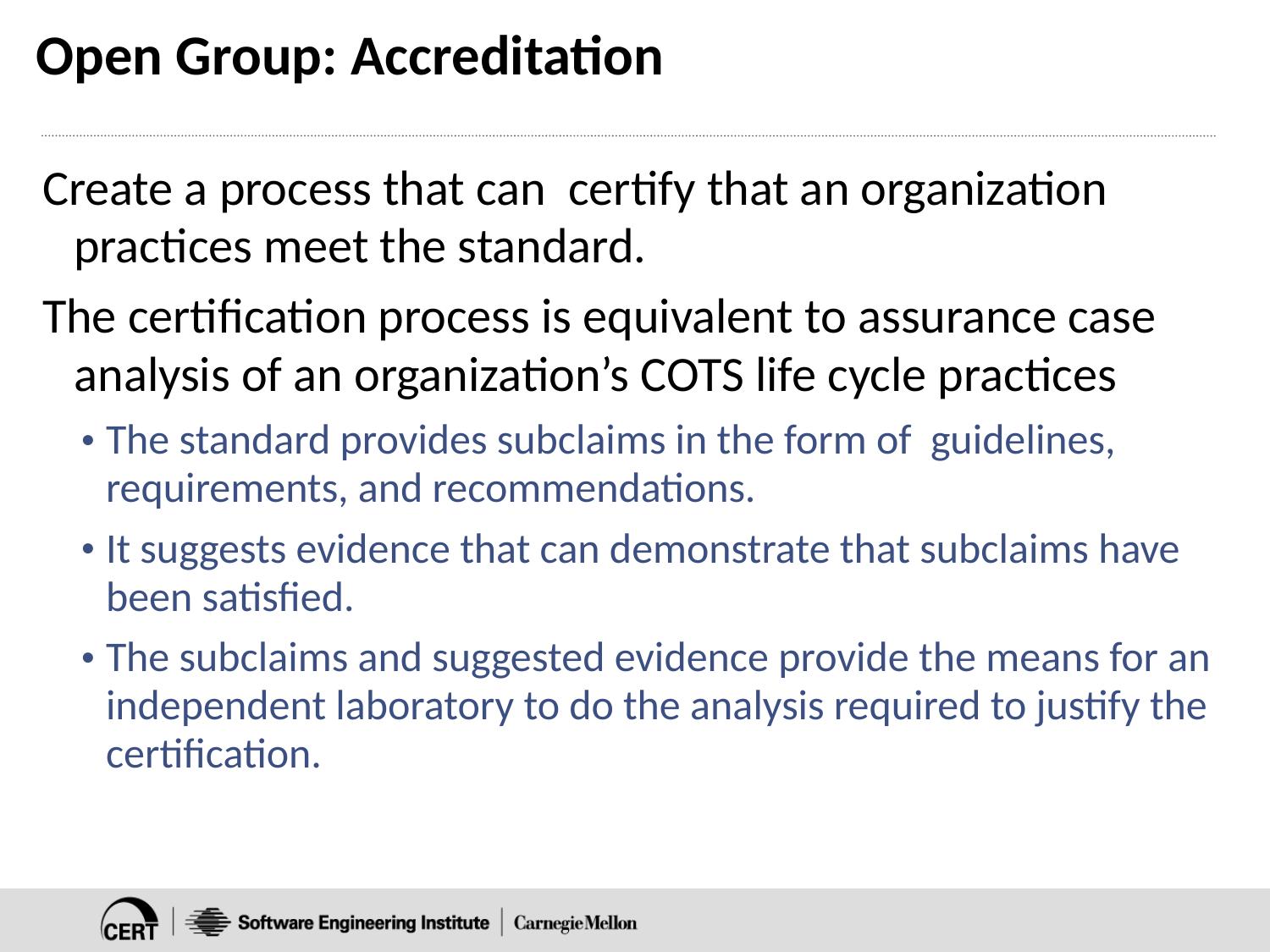

# Open Group: Accreditation
Create a process that can  certify that an organization practices meet the standard.
The certification process is equivalent to assurance case analysis of an organization’s COTS life cycle practices
The standard provides subclaims in the form of  guidelines, requirements, and recommendations.
It suggests evidence that can demonstrate that subclaims have been satisfied.
The subclaims and suggested evidence provide the means for an independent laboratory to do the analysis required to justify the certification.